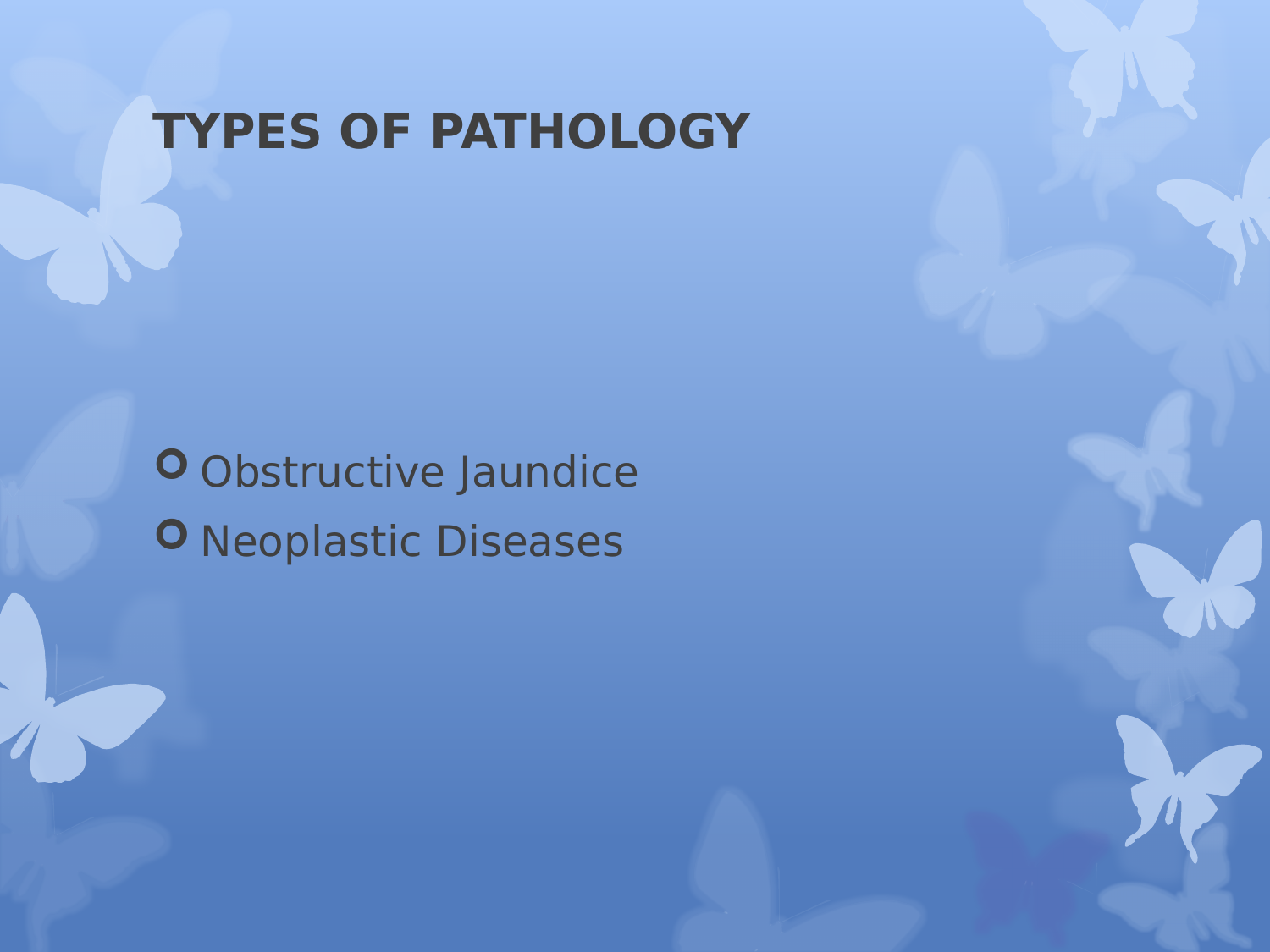

# TYPES OF PATHOLOGY
Obstructive Jaundice
Neoplastic Diseases